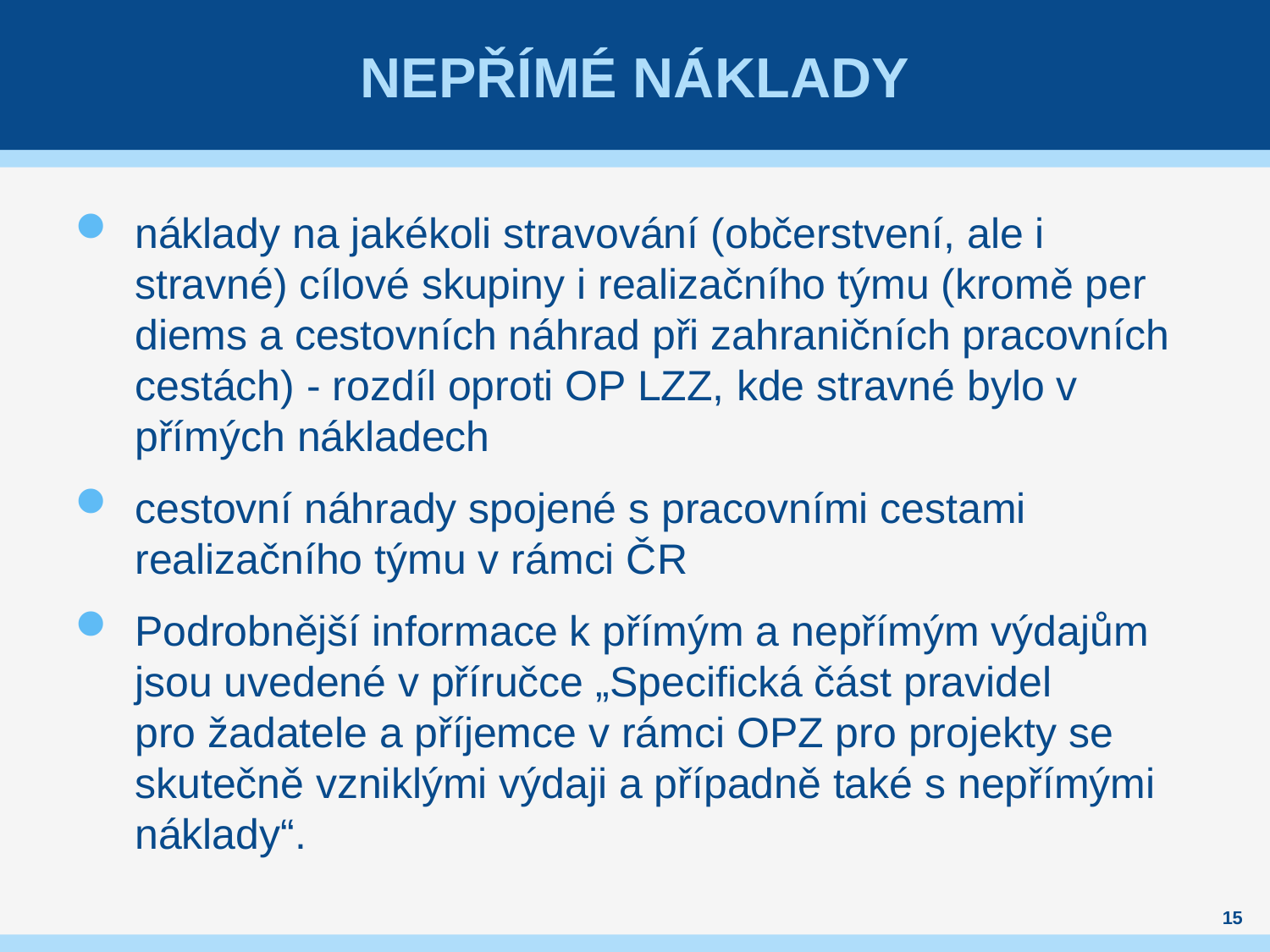

# Nepřímé náklady
náklady na jakékoli stravování (občerstvení, ale i stravné) cílové skupiny i realizačního týmu (kromě per diems a cestovních náhrad při zahraničních pracovních cestách) - rozdíl oproti OP LZZ, kde stravné bylo v přímých nákladech
cestovní náhrady spojené s pracovními cestami realizačního týmu v rámci ČR
Podrobnější informace k přímým a nepřímým výdajům jsou uvedené v příručce „Specifická část pravidel pro žadatele a příjemce v rámci OPZ pro projekty se skutečně vzniklými výdaji a případně také s nepřímými náklady“.

15